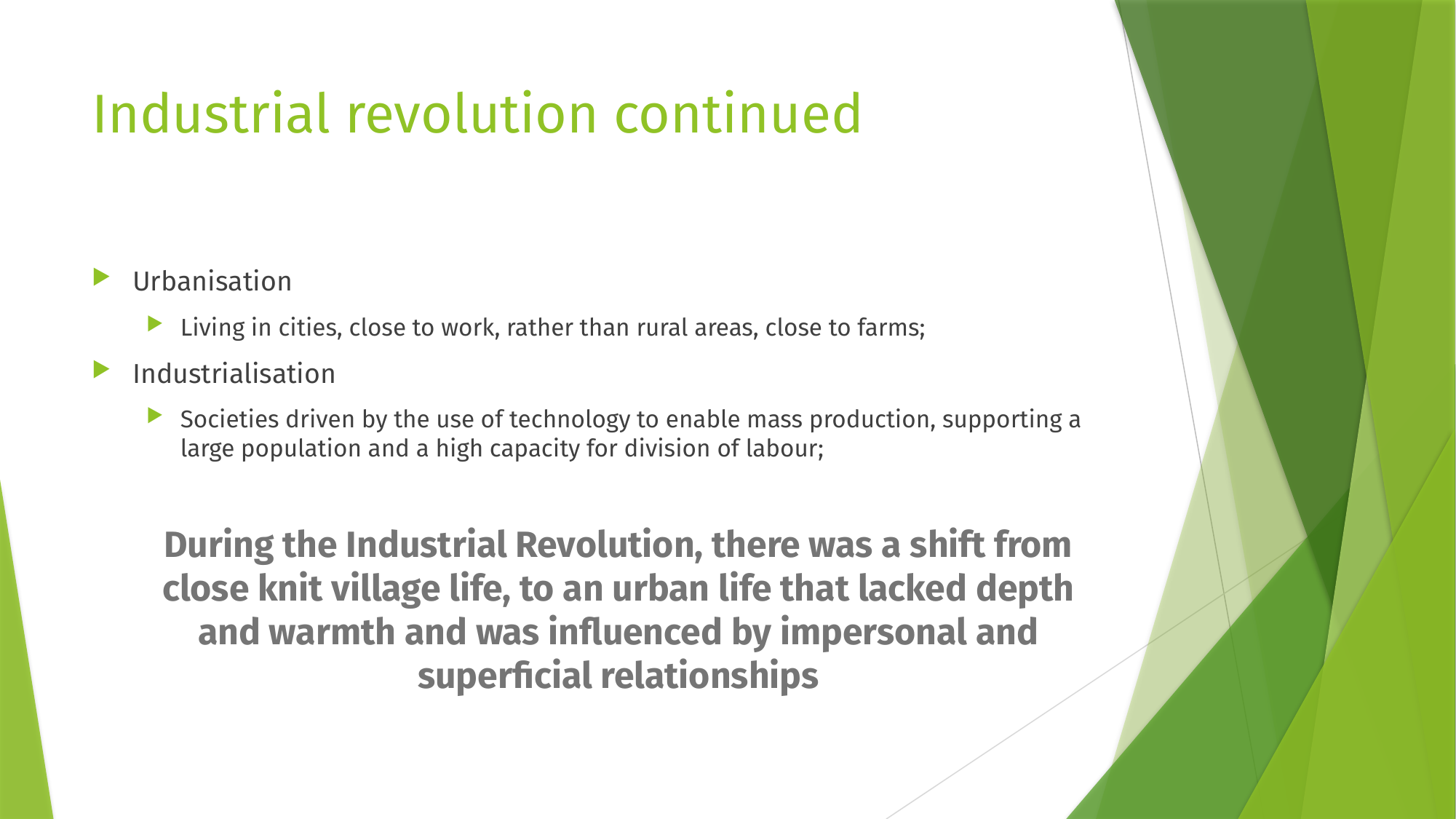

# Industrial revolution continued
Urbanisation
Living in cities, close to work, rather than rural areas, close to farms;
Industrialisation
Societies driven by the use of technology to enable mass production, supporting a large population and a high capacity for division of labour;

During the Industrial Revolution, there was a shift from close knit village life, to an urban life that lacked depth and warmth and was influenced by impersonal and superficial relationships